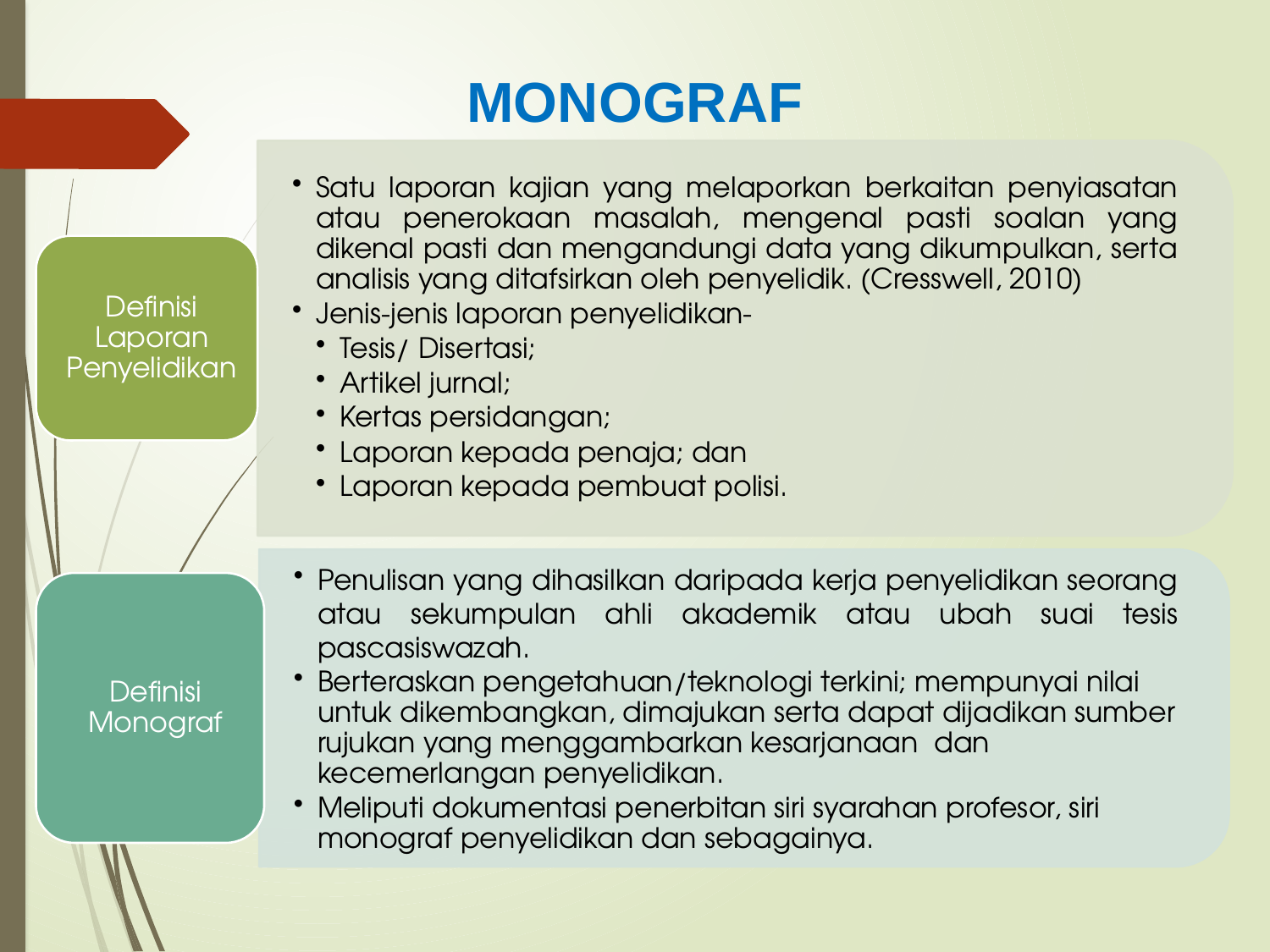

# MONOGRAF
Satu laporan kajian yang melaporkan berkaitan penyiasatan atau penerokaan masalah, mengenal pasti soalan yang dikenal pasti dan mengandungi data yang dikumpulkan, serta analisis yang ditafsirkan oleh penyelidik. (Cresswell, 2010)
Jenis-jenis laporan penyelidikan-
Tesis/ Disertasi;
Artikel jurnal;
Kertas persidangan;
Laporan kepada penaja; dan
Laporan kepada pembuat polisi.
Definisi Laporan Penyelidikan
Penulisan yang dihasilkan daripada kerja penyelidikan seorang atau sekumpulan ahli akademik atau ubah suai tesis pascasiswazah.
Berteraskan pengetahuan/teknologi terkini; mempunyai nilai untuk dikembangkan, dimajukan serta dapat dijadikan sumber rujukan yang menggambarkan kesarjanaan  dan kecemerlangan penyelidikan.
Meliputi dokumentasi penerbitan siri syarahan profesor, siri monograf penyelidikan dan sebagainya.
Definisi Monograf